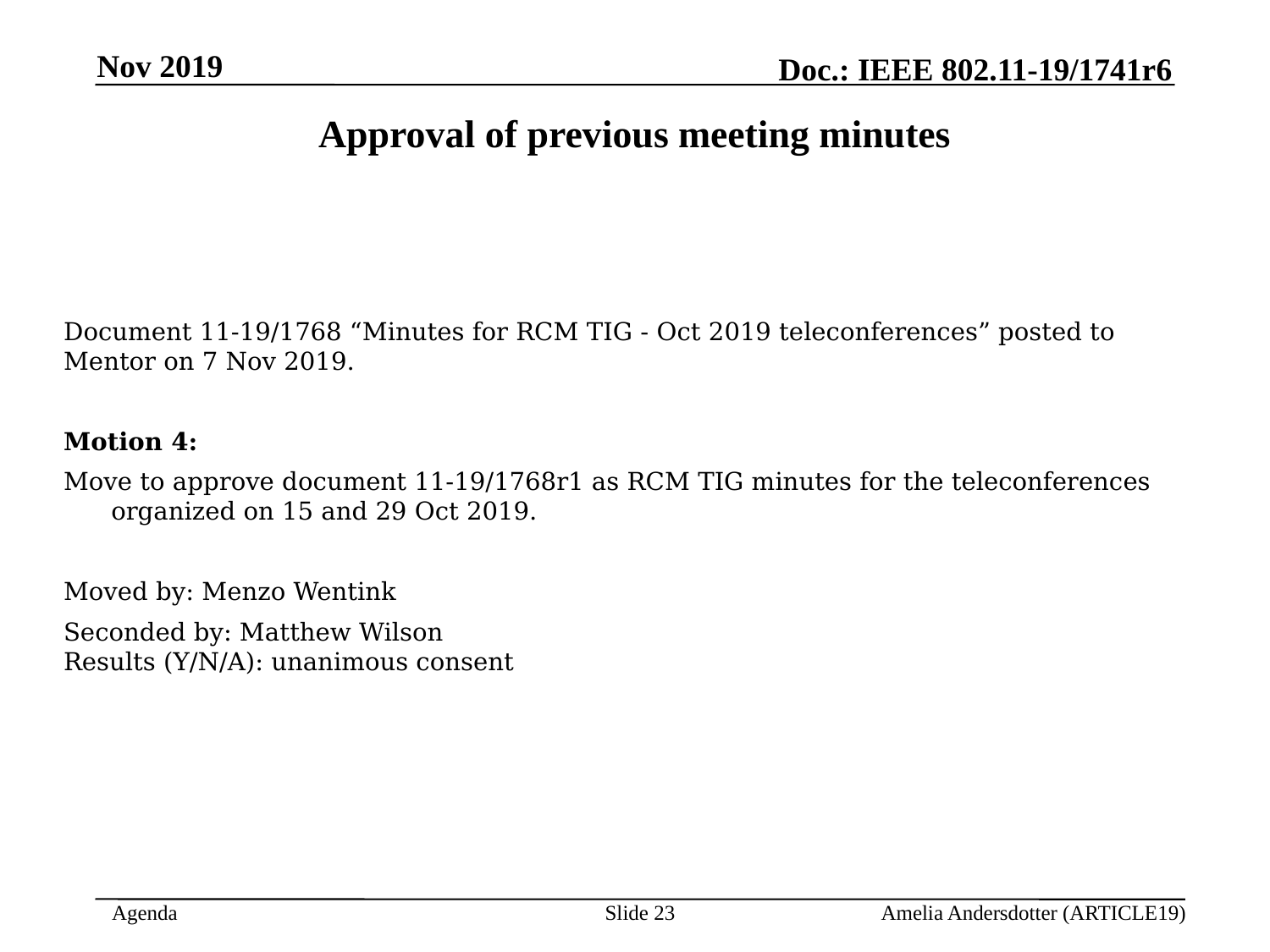

Nov 2019
Approval of previous meeting minutes

Document 11-19/1768 “Minutes for RCM TIG - Oct 2019 teleconferences” posted to Mentor on 7 Nov 2019.

Motion 4:
Move to approve document 11-19/1768r1 as RCM TIG minutes for the teleconferences organized on 15 and 29 Oct 2019.

Moved by: Menzo Wentink
Seconded by: Matthew Wilson
Results (Y/N/A): unanimous consent
Slide 23
Amelia Andersdotter (ARTICLE19)